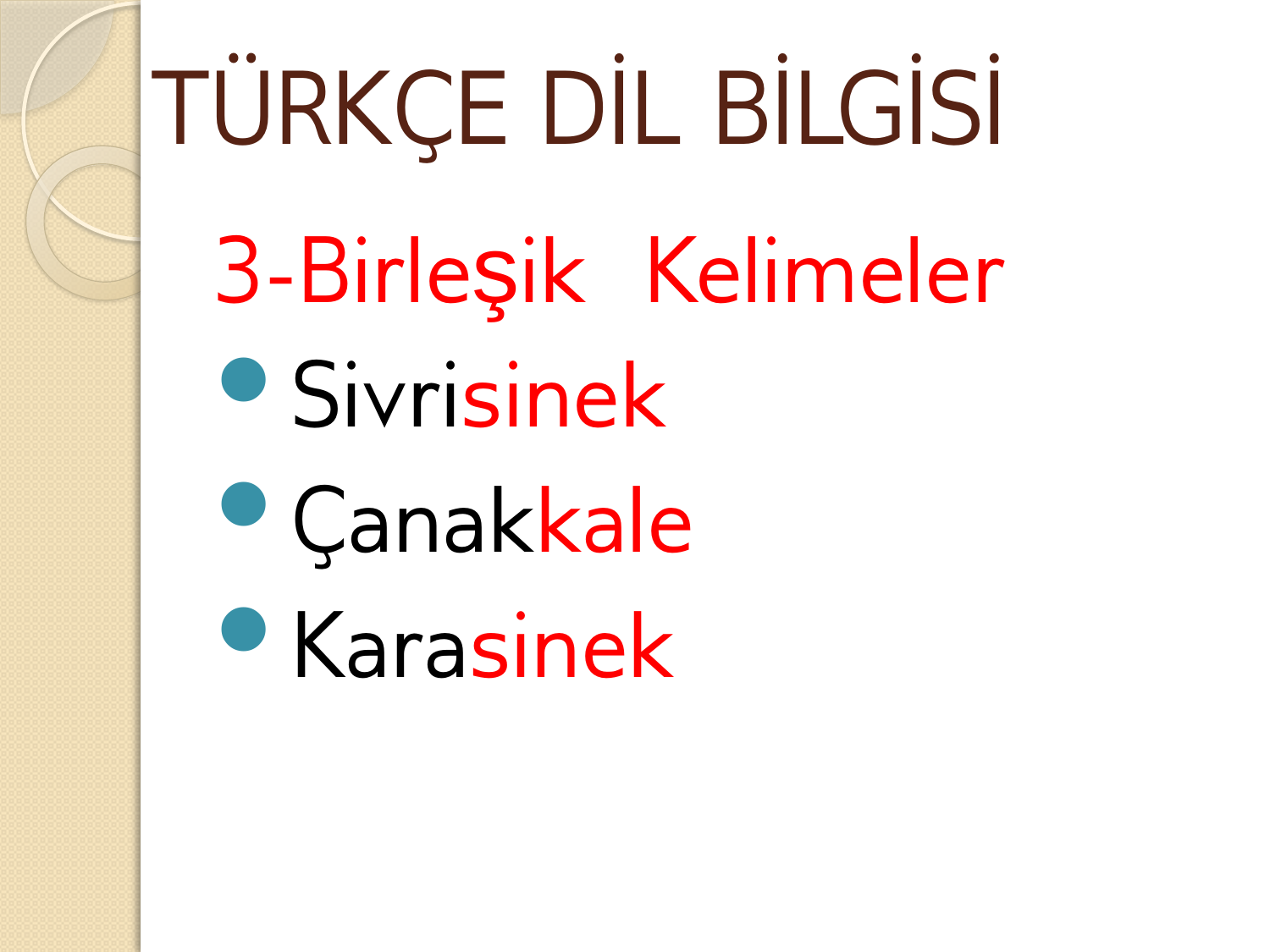

TÜRKÇE DİL BİLGİSİ
3-Birleşik  Kelimeler
Sivrisinek
Çanakkale
Karasinek